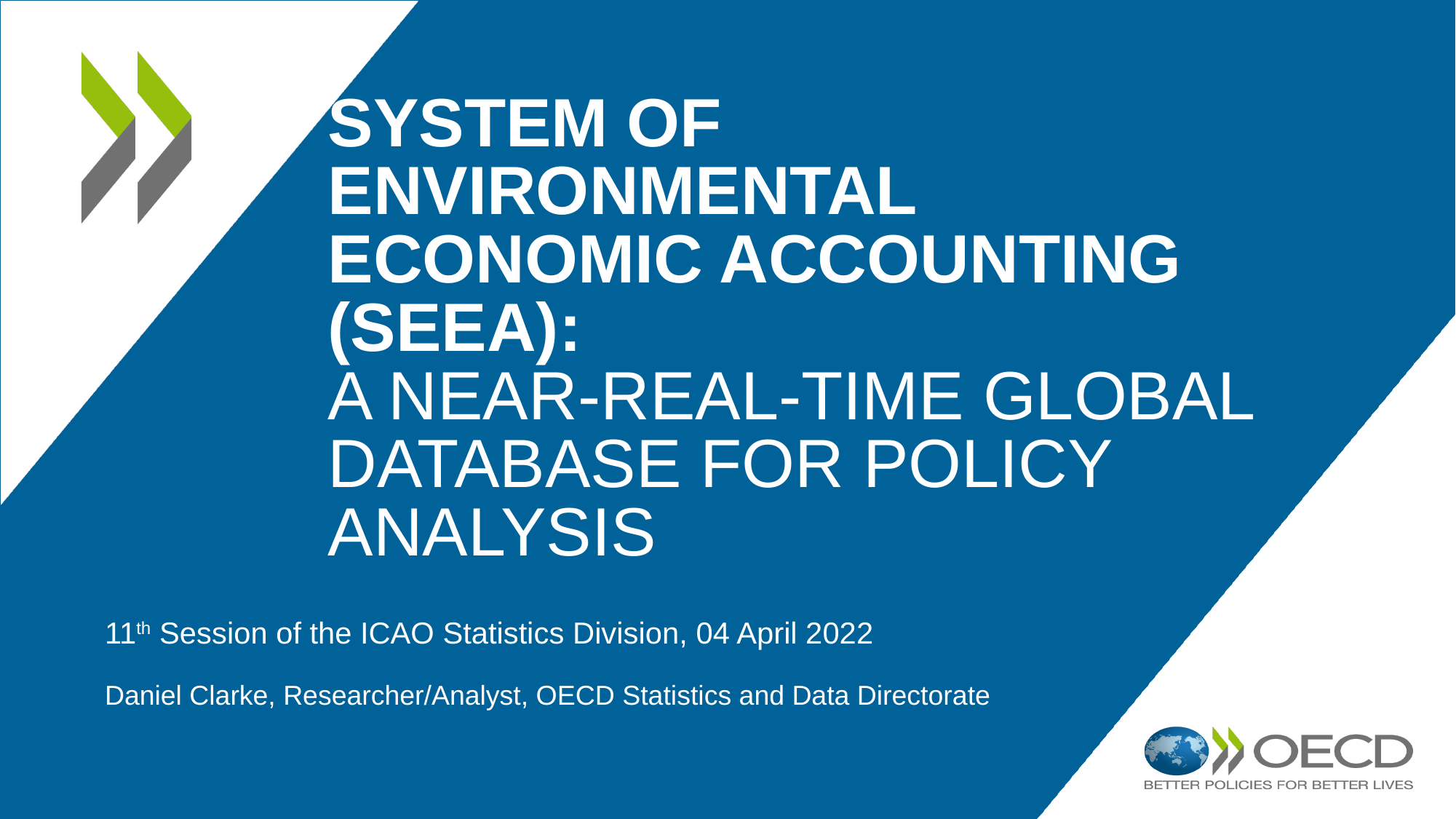

# System of environmental economic ACCOUNTING (SEEA): A near-real-time global database for policy analysis
11th Session of the ICAO Statistics Division, 04 April 2022

Daniel Clarke, Researcher/Analyst, OECD Statistics and Data Directorate